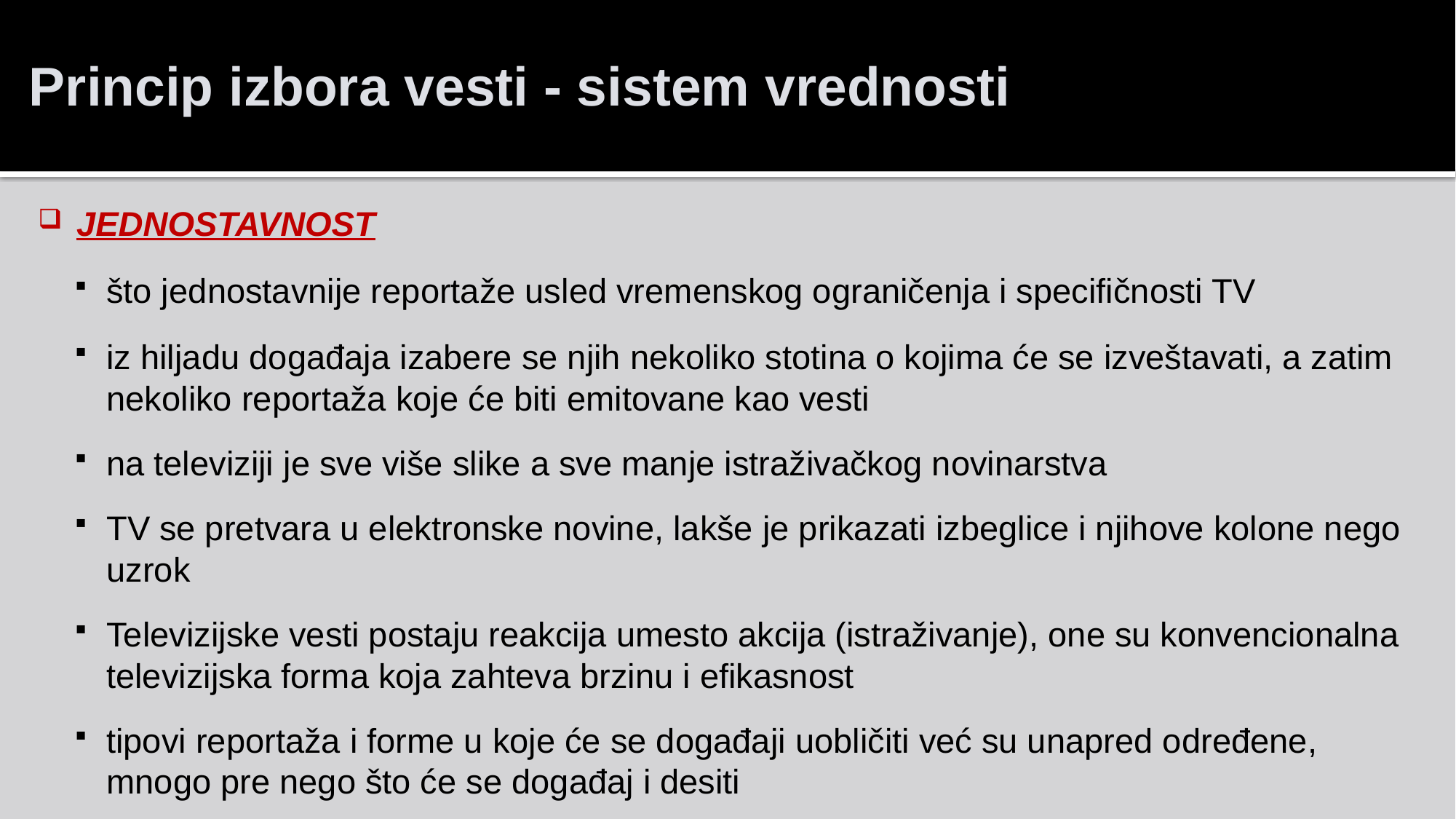

# Princip izbora vesti - sistem vrednosti
JEDNOSTAVNOST

što jednostavnije reportaže usled vremenskog ograničenja i specifičnosti TV

iz hiljadu događaja izabere se njih nekoliko stotina o kojima će se izveštavati, a zatim nekoliko reportaža koje će biti emitovane kao vesti

na televiziji je sve više slike a sve manje istraživačkog novinarstva

TV se pretvara u elektronske novine, lakše je prikazati izbeglice i njihove kolone nego uzrok

Televizijske vesti postaju reakcija umesto akcija (istraživanje), one su konvencionalna televizijska forma koja zahteva brzinu i efikasnost

tipovi reportaža i forme u koje će se događaji uobličiti već su unapred određene, mnogo pre nego što će se događaj i desiti